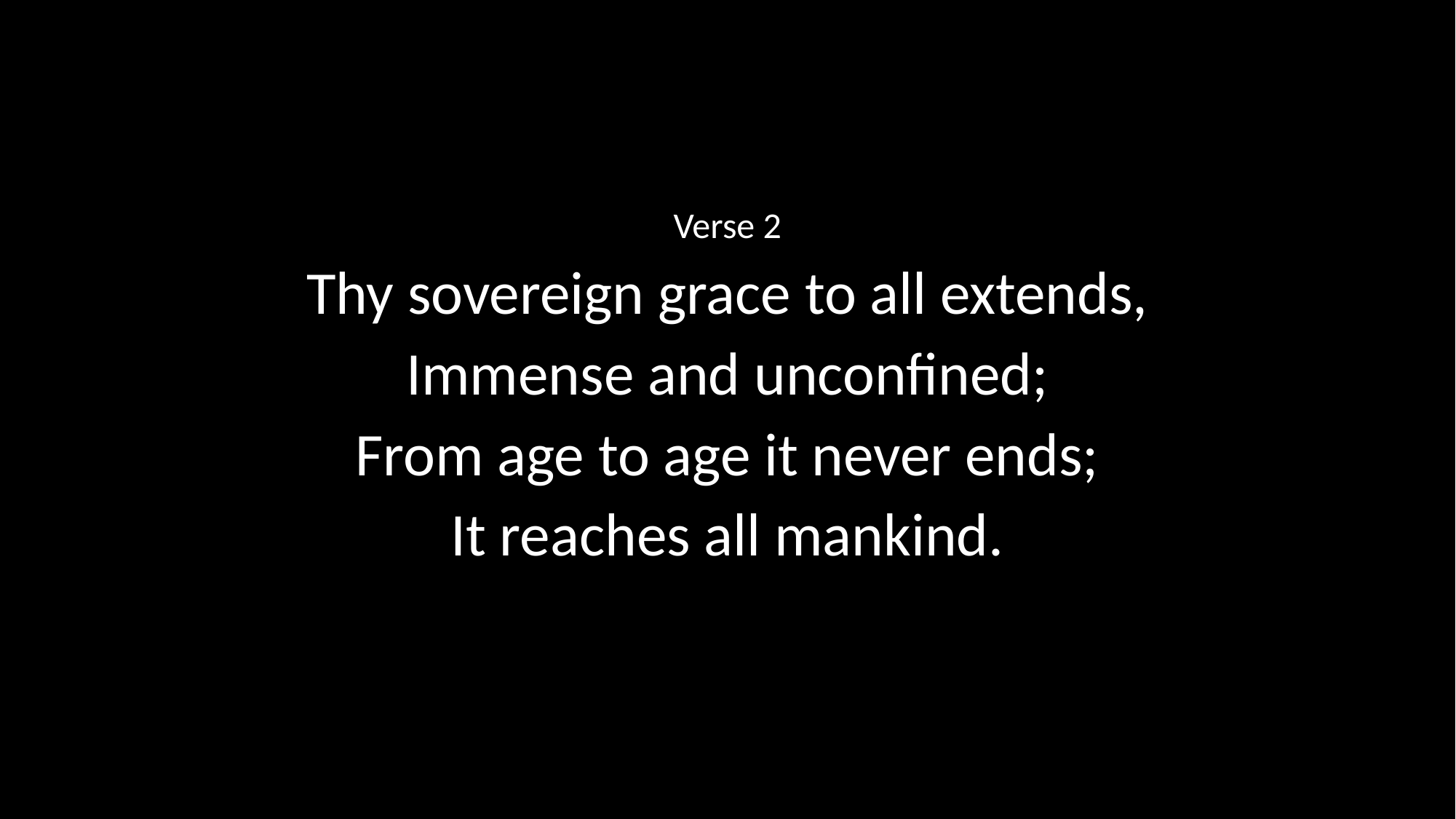

Verse 2
Thy sovereign grace to all extends,
Immense and unconfined;
From age to age it never ends;
It reaches all mankind.